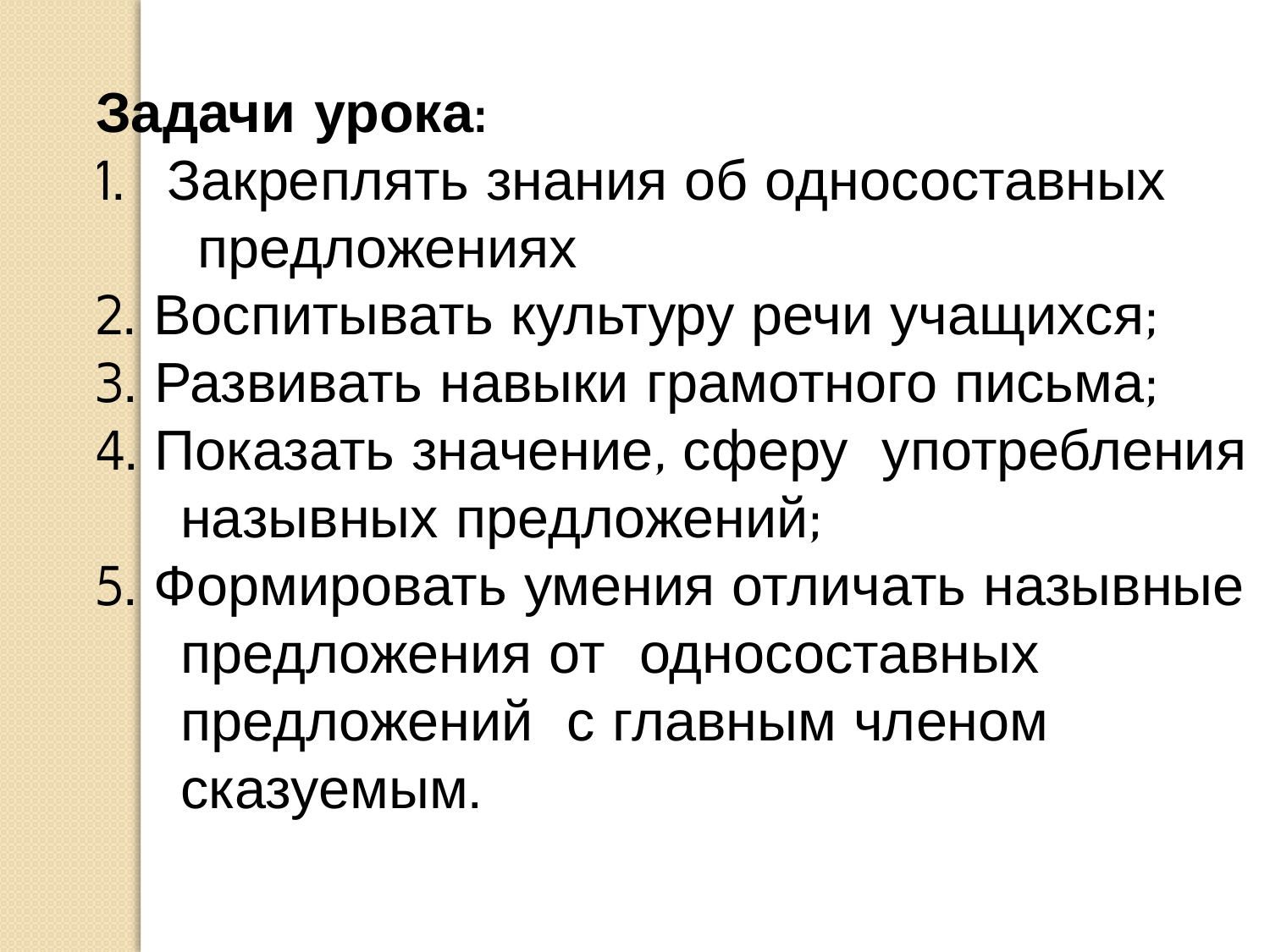

Задачи урока:
Закреплять знания об односоставных
      предложениях
2. Воспитывать культуру речи учащихся;
3. Развивать навыки грамотного письма;
4. Показать значение, сферу  употребления
     назывных предложений;
5. Формировать умения отличать назывные
     предложения от  односоставных
     предложений  с главным членом
     сказуемым.